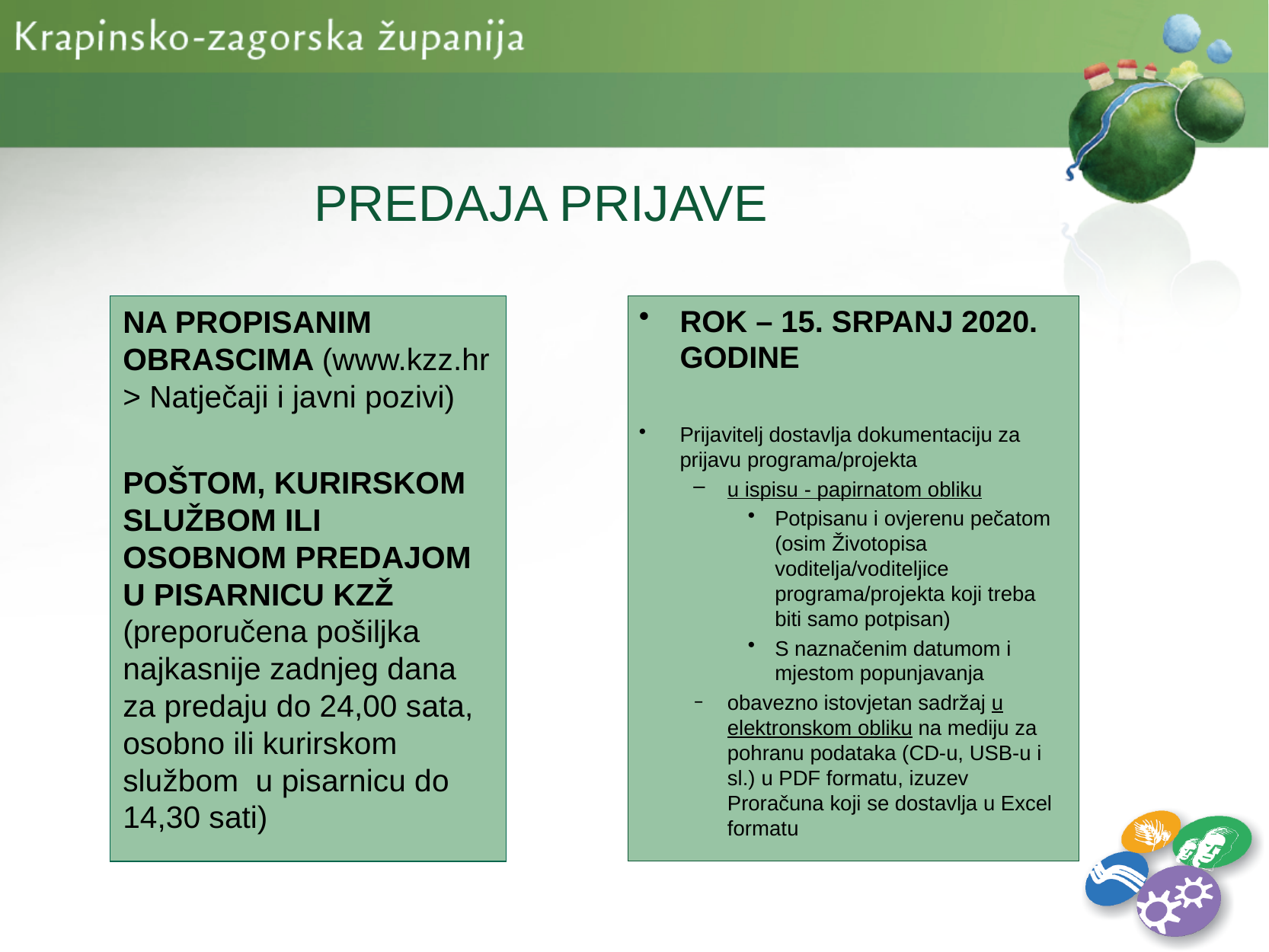

PREDAJA PRIJAVE

NA PROPISANIM OBRASCIMA (www.kzz.hr > Natječaji i javni pozivi)

POŠTOM, KURIRSKOM SLUŽBOM ILI OSOBNOM PREDAJOM U PISARNICU KZŽ (preporučena pošiljka najkasnije zadnjeg dana za predaju do 24,00 sata, osobno ili kurirskom službom  u pisarnicu do 14,30 sati)

ROK – 15. SRPANJ 2020. GODINE

Prijavitelj dostavlja dokumentaciju za prijavu programa/projekta
u ispisu - papirnatom obliku
Potpisanu i ovjerenu pečatom (osim Životopisa voditelja/voditeljice programa/projekta koji treba biti samo potpisan)
S naznačenim datumom i mjestom popunjavanja
obavezno istovjetan sadržaj u elektronskom obliku na mediju za pohranu podataka (CD-u, USB-u i sl.) u PDF formatu, izuzev Proračuna koji se dostavlja u Excel formatu